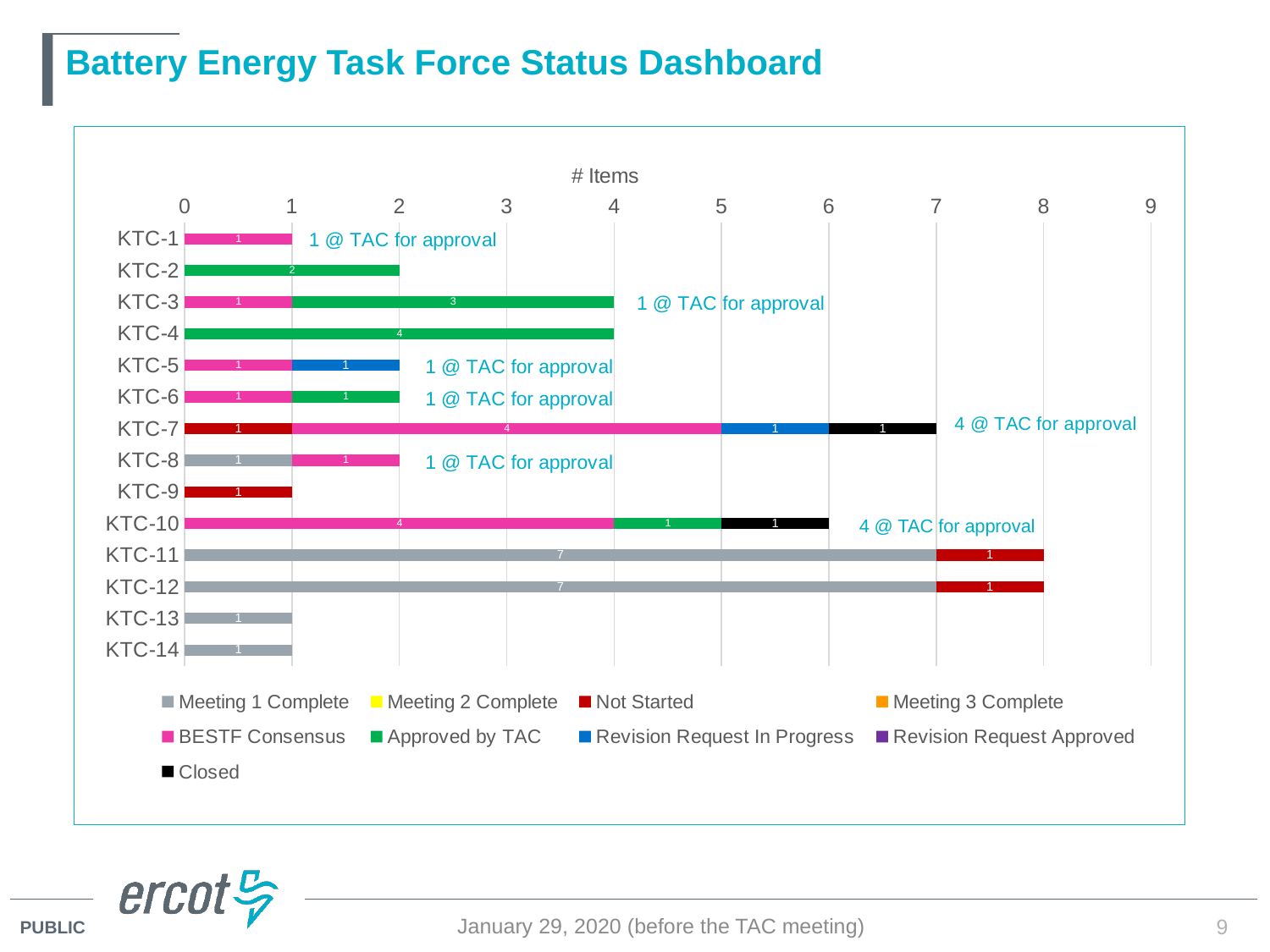

# Battery Energy Task Force Status Dashboard

### Chart

| Category | Not Started | Meeting 1 Complete | Meeting 2 Complete | Meeting 3 Complete | BESTF Consensus | Approved by TAC | Revision Request In Progress | Revision Request Approved | Closed |
|---|---|---|---|---|---|---|---|---|---|
| KTC-1 | None | None | None | None | 1.0 | None | None | None | None |
| KTC-2 | None | None | None | None | None | 2.0 | None | None | None |
| KTC-3 | None | None | None | None | 1.0 | 3.0 | None | None | None |
| KTC-4 | None | None | None | None | None | 4.0 | None | None | None |
| KTC-5 | None | None | None | None | 1.0 | None | 1.0 | None | None |
| KTC-6 | None | None | None | None | 1.0 | 1.0 | None | None | None |
| KTC-7 | 1.0 | None | None | None | 4.0 | None | 1.0 | None | 1.0 |
| KTC-8 | None | 1.0 | None | None | 1.0 | None | None | None | None |
| KTC-9 | 1.0 | None | None | None | None | None | None | None | None |
| KTC-10 | None | None | None | None | 4.0 | 1.0 | None | None | 1.0 |
| KTC-11 | 1.0 | 7.0 | None | None | None | None | None | None | None |
| KTC-12 | 1.0 | 7.0 | None | None | None | None | None | None | None |
| KTC-13 | None | 1.0 | None | None | None | None | None | None | None |
| KTC-14 | None | 1.0 | None | None | None | None | None | None | None |
4 @ TAC for approval
January 29, 2020 (before the TAC meeting)
9